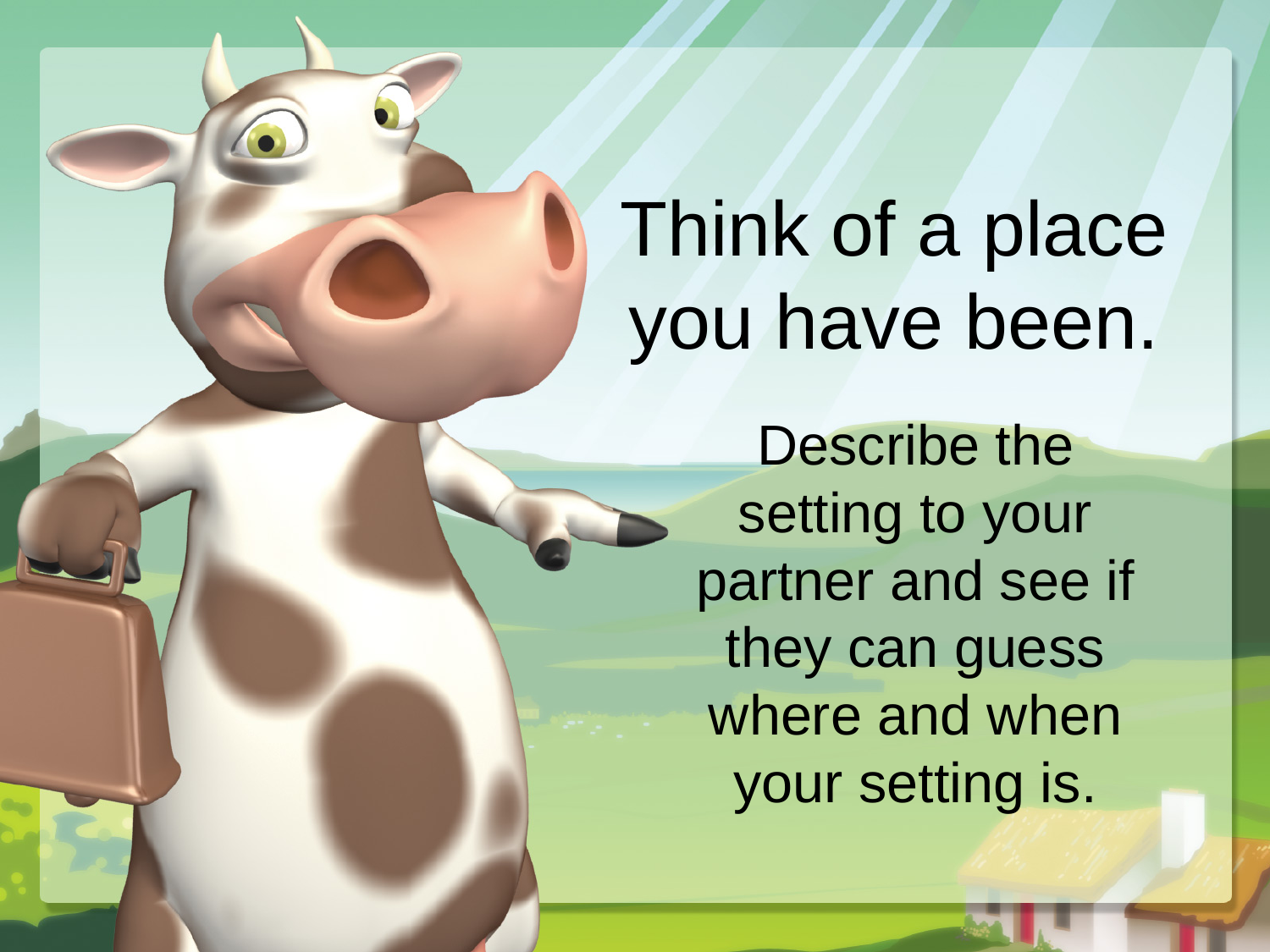

# Think of a place you have been.
Describe the setting to your partner and see if they can guess where and when your setting is.